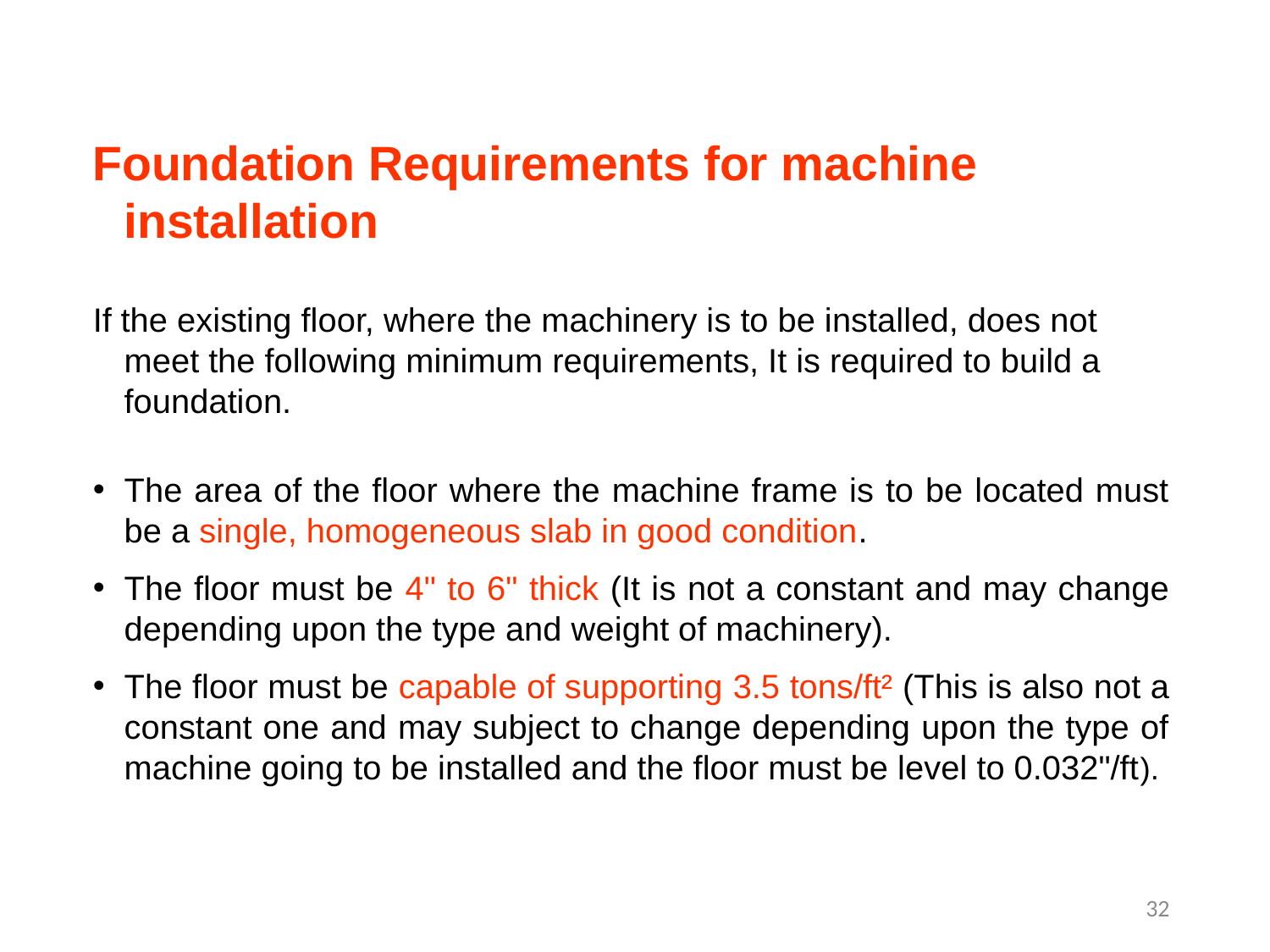

Foundation Requirements for machine installation

If the existing floor, where the machinery is to be installed, does not meet the following minimum requirements, It is required to build a foundation.

The area of the floor where the machine frame is to be located must be a single, homogeneous slab in good condition.
The floor must be 4" to 6" thick (It is not a constant and may change depending upon the type and weight of machinery).
The floor must be capable of supporting 3.5 tons/ft² (This is also not a constant one and may subject to change depending upon the type of machine going to be installed and the floor must be level to 0.032"/ft).
32